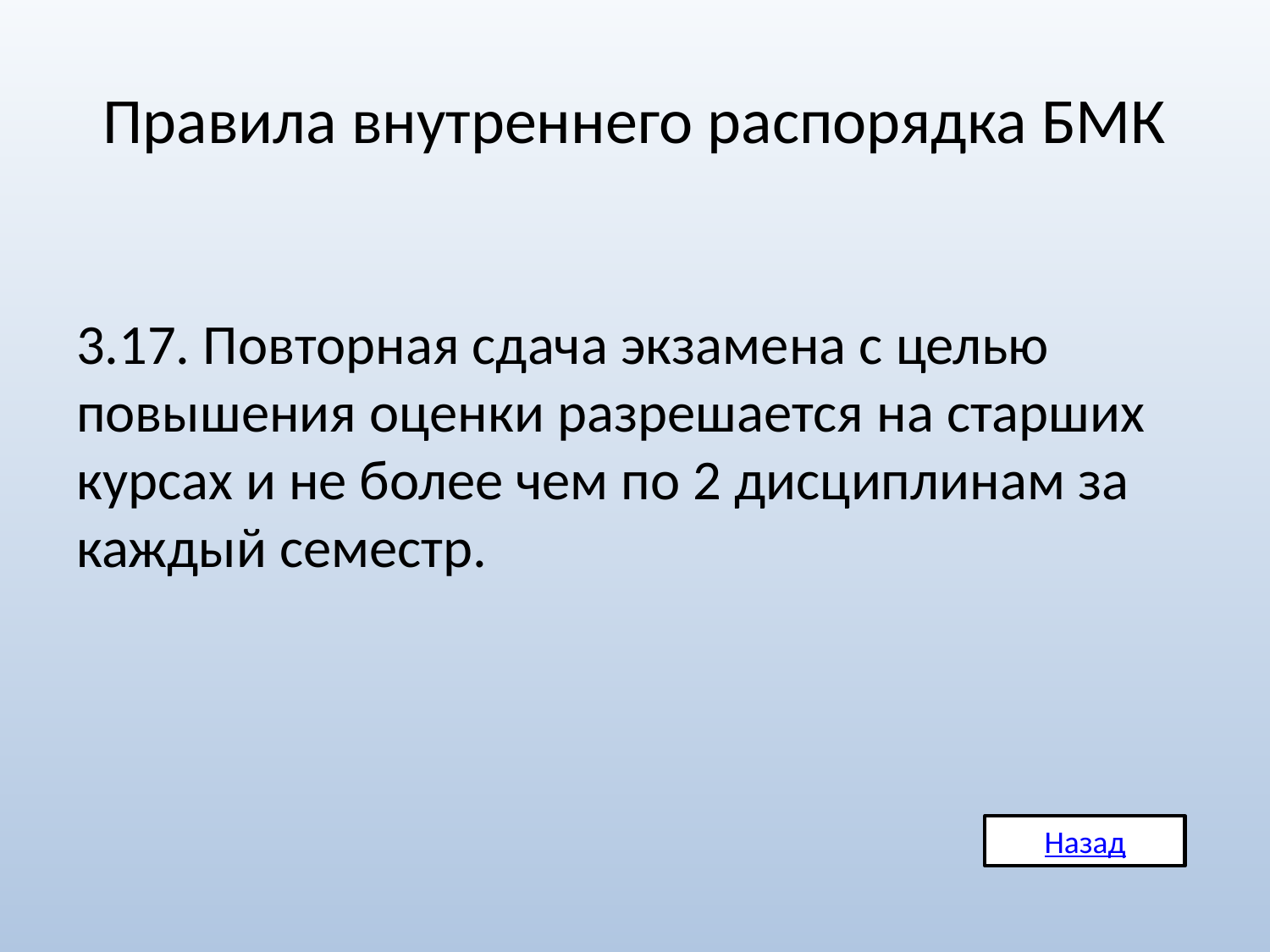

# Правила внутреннего распорядка БМК

3.17. Повторная сдача экзамена с целью повышения оценки разрешается на старших курсах и не более чем по 2 дисциплинам за каждый семестр.
Назад